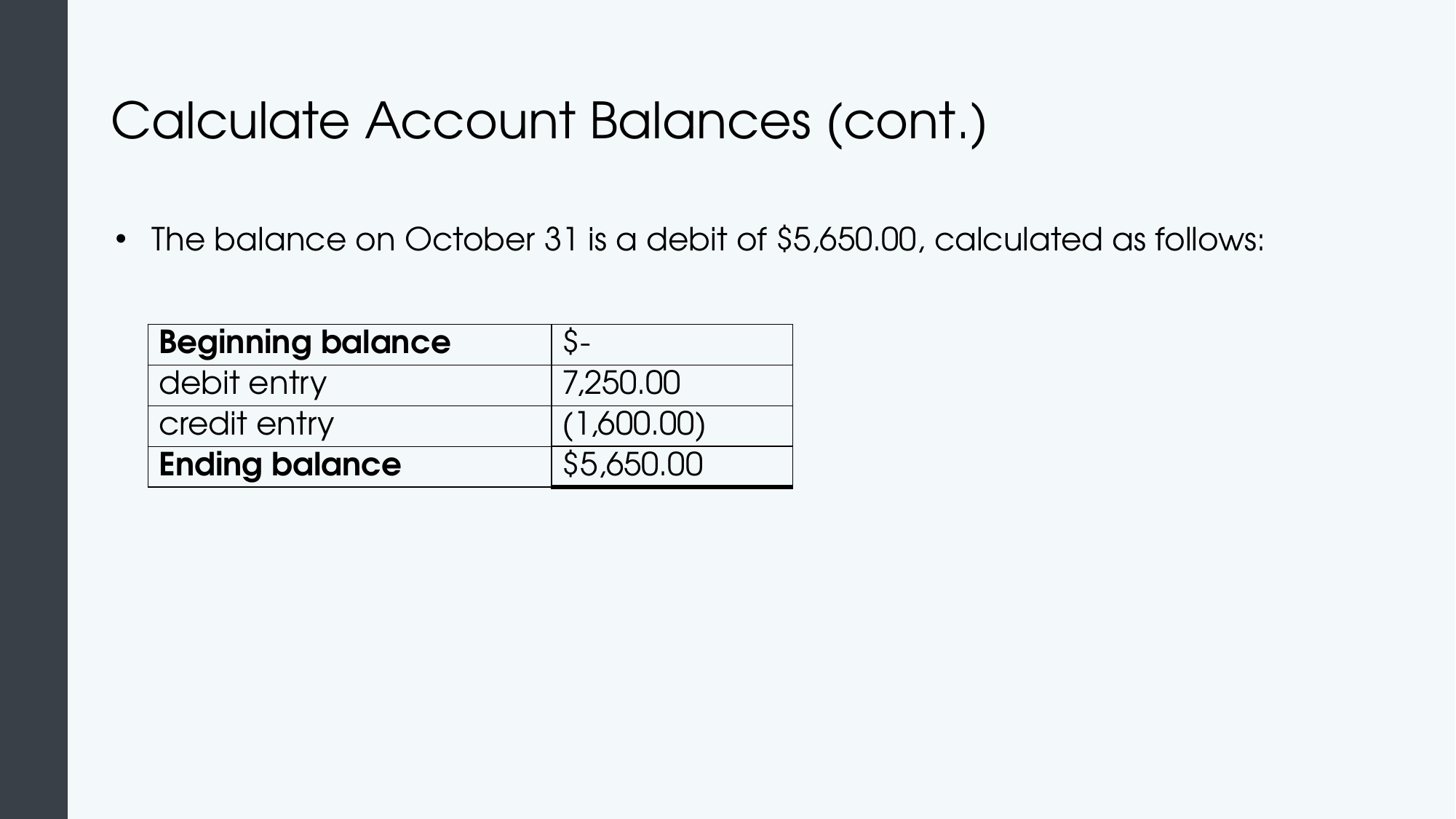

# Calculate Account Balances (cont.)
The balance on October 31 is a debit of $5,650.00, calculated as follows:

| Beginning balance | $- |
| --- | --- |
| debit entry | 7,250.00 |
| credit entry | (1,600.00) |
| Ending balance | $5,650.00 |